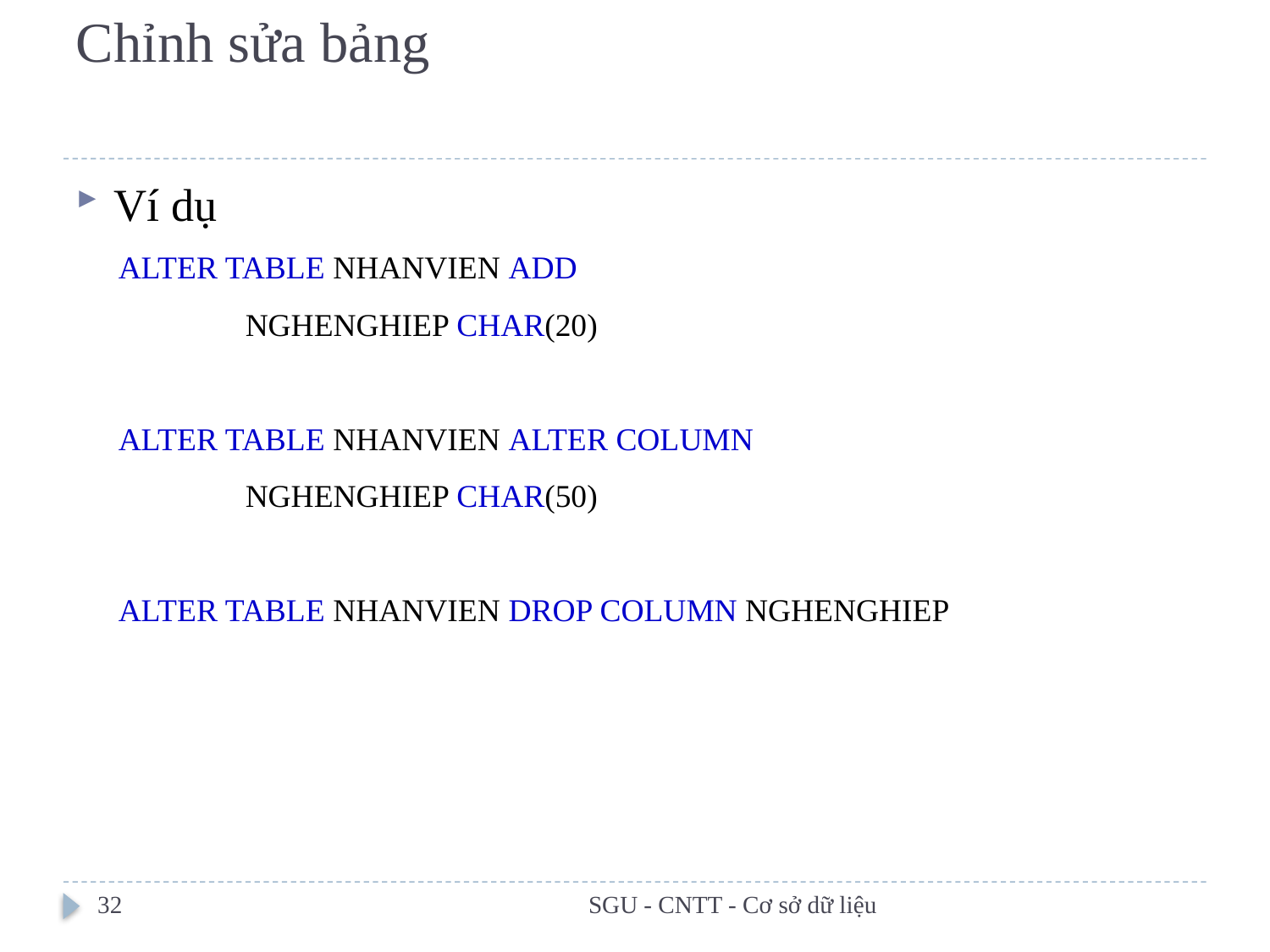

# Chỉnh sửa bảng
Ví dụ
ALTER TABLE NHANVIEN ADD
	NGHENGHIEP CHAR(20)

ALTER TABLE NHANVIEN ALTER COLUMN
	NGHENGHIEP CHAR(50)

ALTER TABLE NHANVIEN DROP COLUMN NGHENGHIEP
32
SGU - CNTT - Cơ sở dữ liệu